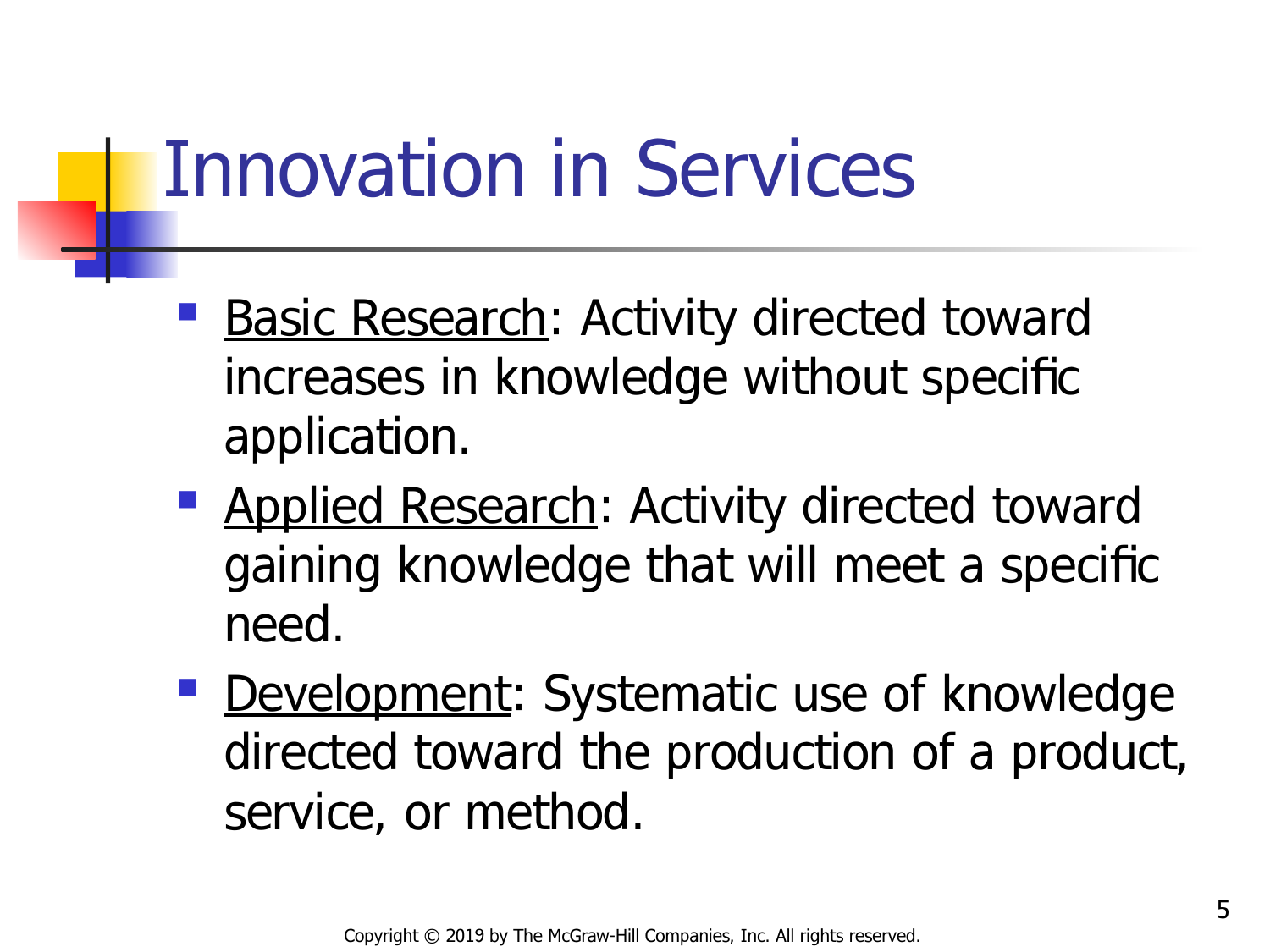

# Innovation in Services
Basic Research: Activity directed toward increases in knowledge without specific application.
Applied Research: Activity directed toward gaining knowledge that will meet a specific need.
Development: Systematic use of knowledge directed toward the production of a product, service, or method.

5
Copyright © 2019 by The McGraw-Hill Companies, Inc. All rights reserved.